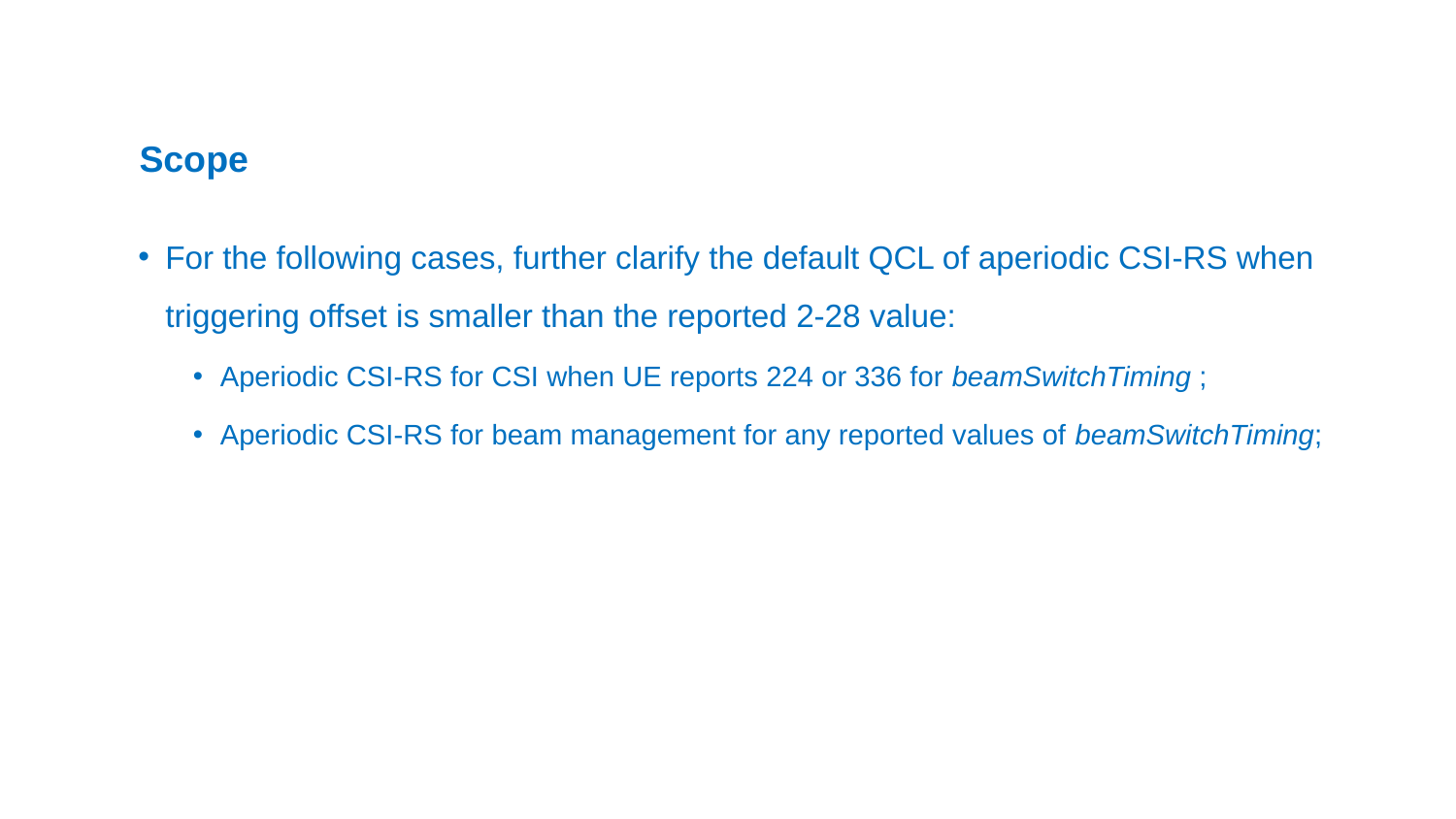

Scope

For the following cases, further clarify the default QCL of aperiodic CSI-RS when triggering offset is smaller than the reported 2-28 value:
Aperiodic CSI-RS for CSI when UE reports 224 or 336 for beamSwitchTiming ;
Aperiodic CSI-RS for beam management for any reported values of beamSwitchTiming;